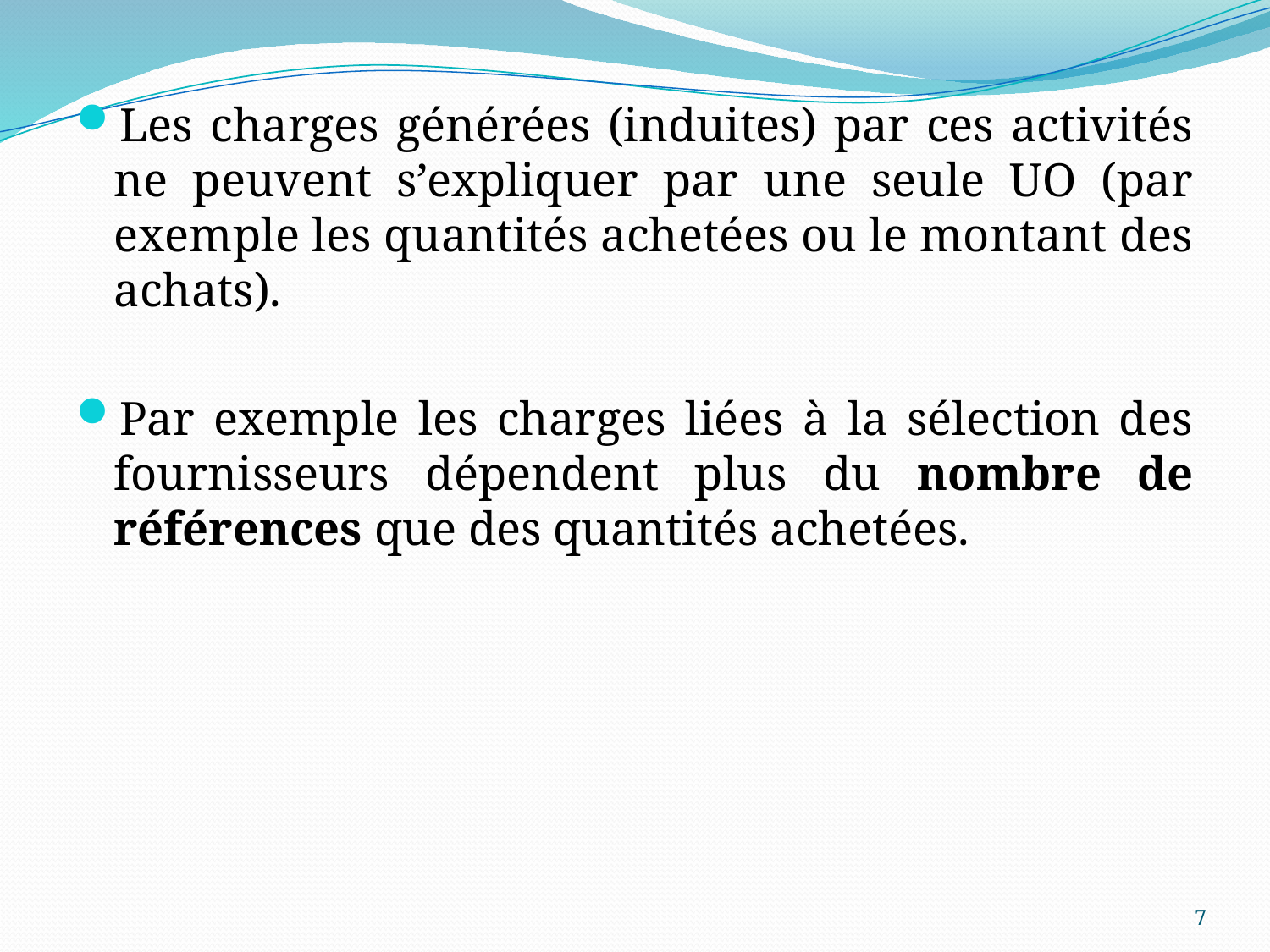

Les charges générées (induites) par ces activités ne peuvent s’expliquer par une seule UO (par exemple les quantités achetées ou le montant des achats).

Par exemple les charges liées à la sélection des fournisseurs dépendent plus du nombre de références que des quantités achetées.
7